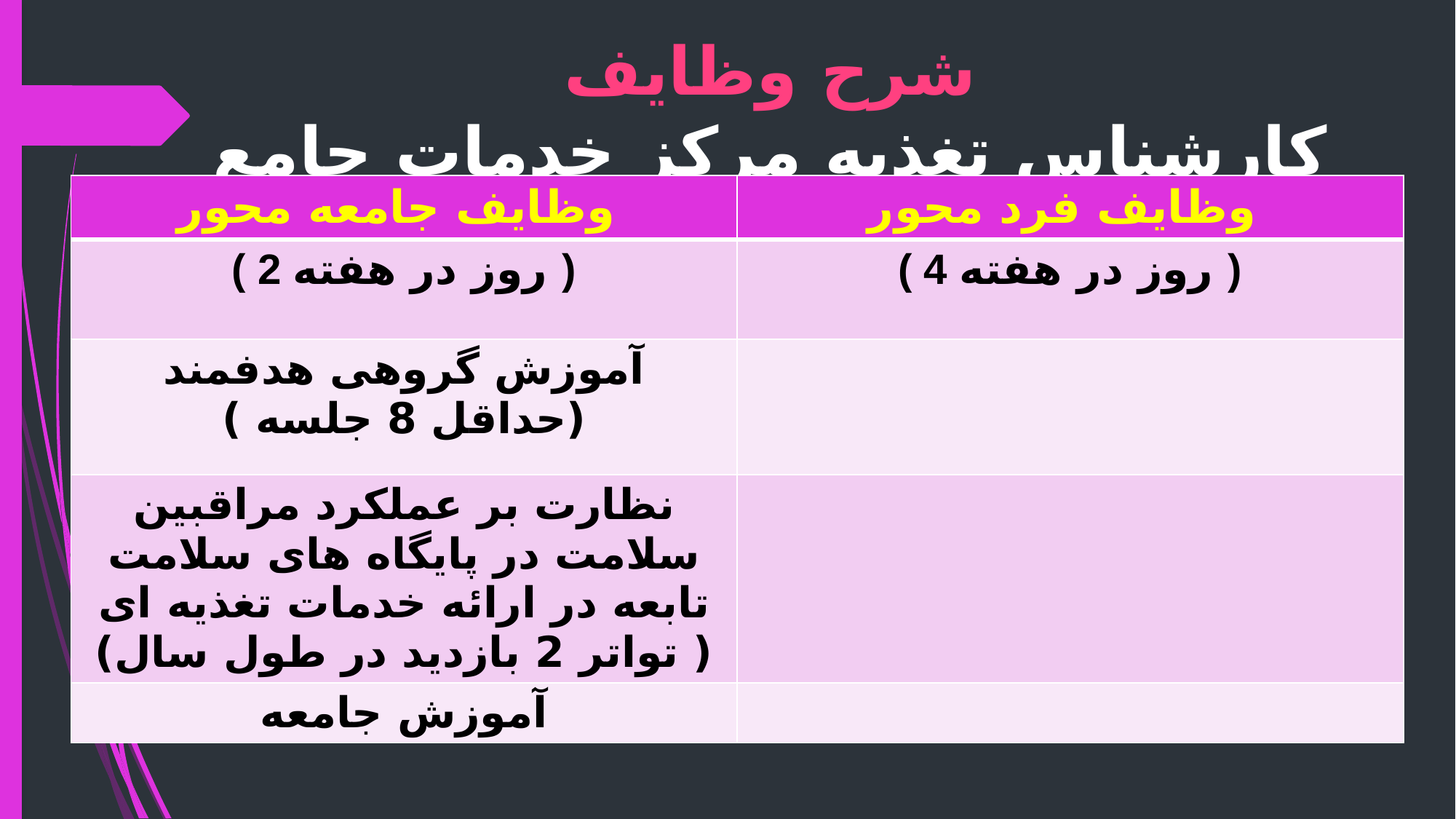

# شرح وظایف کارشناس تغذیه مرکز خدمات جامع سلامت
| وظایف جامعه محور | وظایف فرد محور |
| --- | --- |
| ( 2 روز در هفته ) | ( 4 روز در هفته ) |
| آموزش گروهی هدفمند (حداقل 8 جلسه ) |  |
| نظارت بر عملکرد مراقبین سلامت در پایگاه های سلامت تابعه در ارائه خدمات تغذیه ای ( تواتر 2 بازدید در طول سال) |  |
| آموزش جامعه |  |